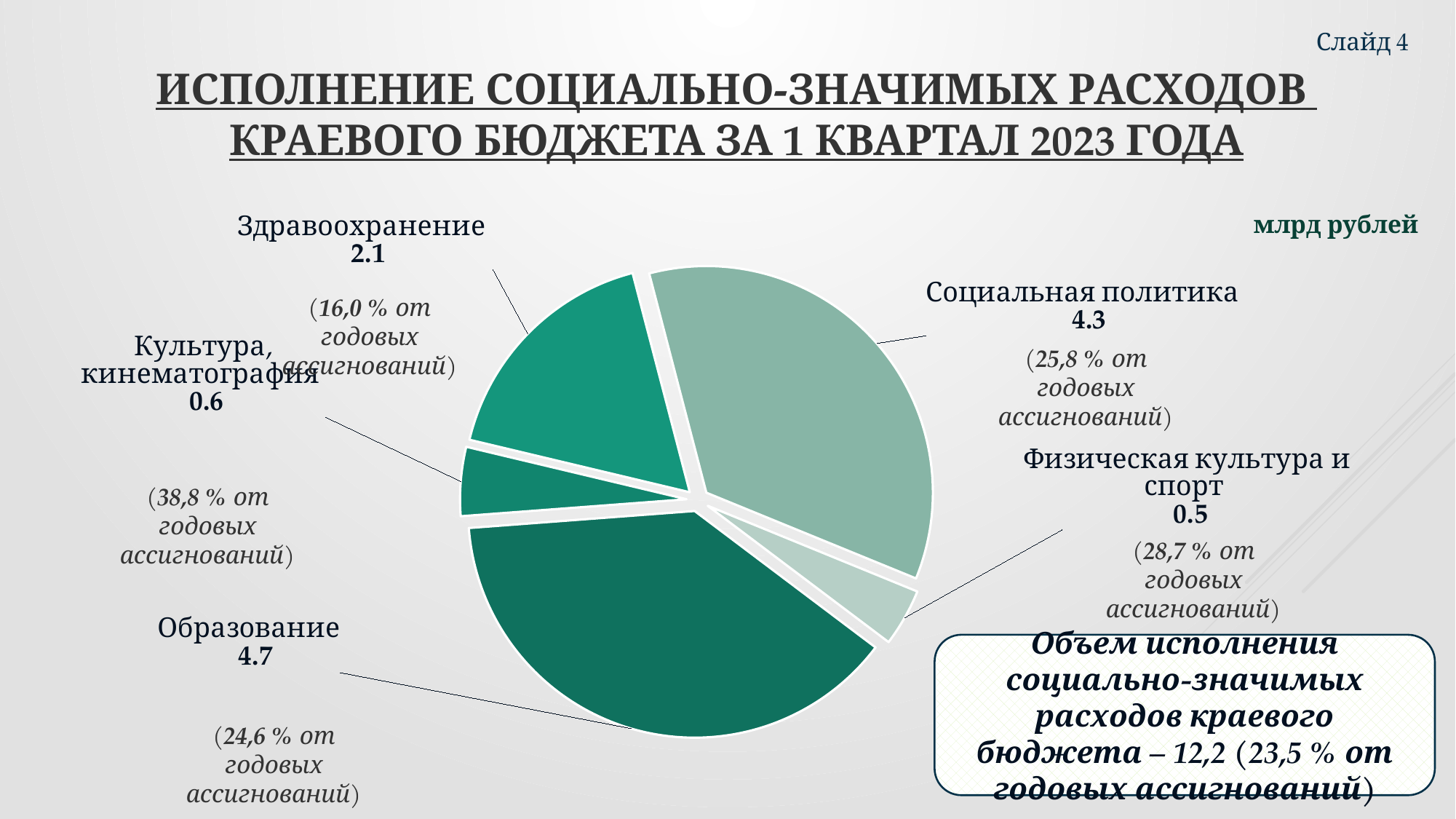

Слайд 4
# Исполнение социально-значимых расходов краевого бюджета за 1 квартал 2023 года

### Chart

| Category | Столбец1 |
|---|---|
| Образование | 4.7 |
| Культура, кинематография | 0.6 |
| Здравоохранение | 2.1 |
| Социальная политика | 4.3 |
| Физическая культура и спорт | 0.5 |
млрд рублей
(16,0 % от годовых ассигнований)
(25,8 % от годовых ассигнований)
(38,8 % от годовых ассигнований)
(28,7 % от годовых ассигнований)
Объем исполнения социально-значимых расходов краевого бюджета – 12,2 (23,5 % от годовых ассигнований)
(24,6 % от годовых ассигнований)